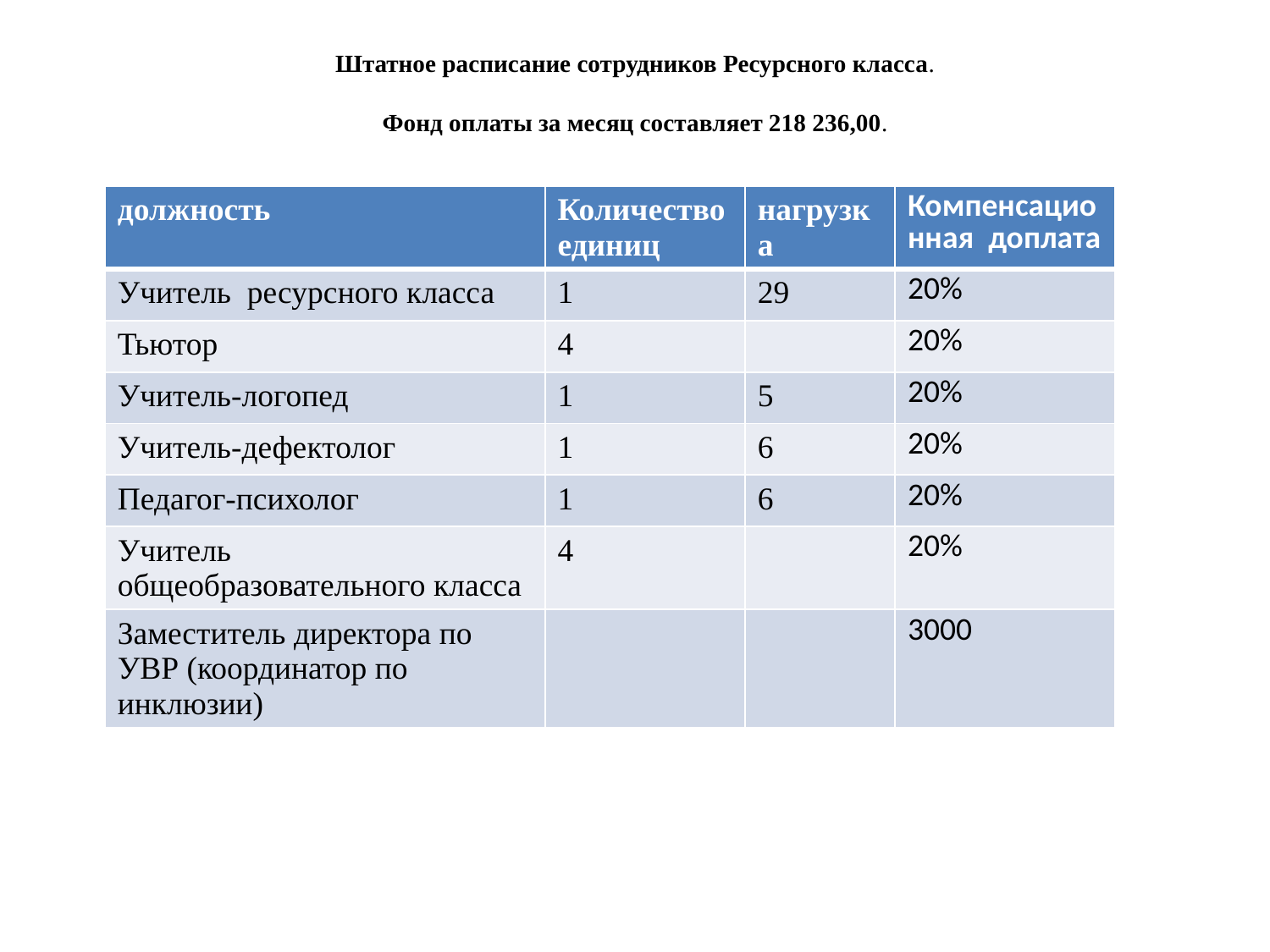

# Штатное расписание сотрудников Ресурсного класса. Фонд оплаты за месяц составляет 218 236,00.
| должность | Количество единиц | нагрузка | Компенсационная доплата |
| --- | --- | --- | --- |
| Учитель ресурсного класса | 1 | 29 | 20% |
| Тьютор | 4 |  | 20% |
| Учитель-логопед | 1 | 5 | 20% |
| Учитель-дефектолог | 1 | 6 | 20% |
| Педагог-психолог | 1 | 6 | 20% |
| Учитель общеобразовательного класса | 4 |  | 20% |
| Заместитель директора по УВР (координатор по инклюзии) |  |  | 3000 |